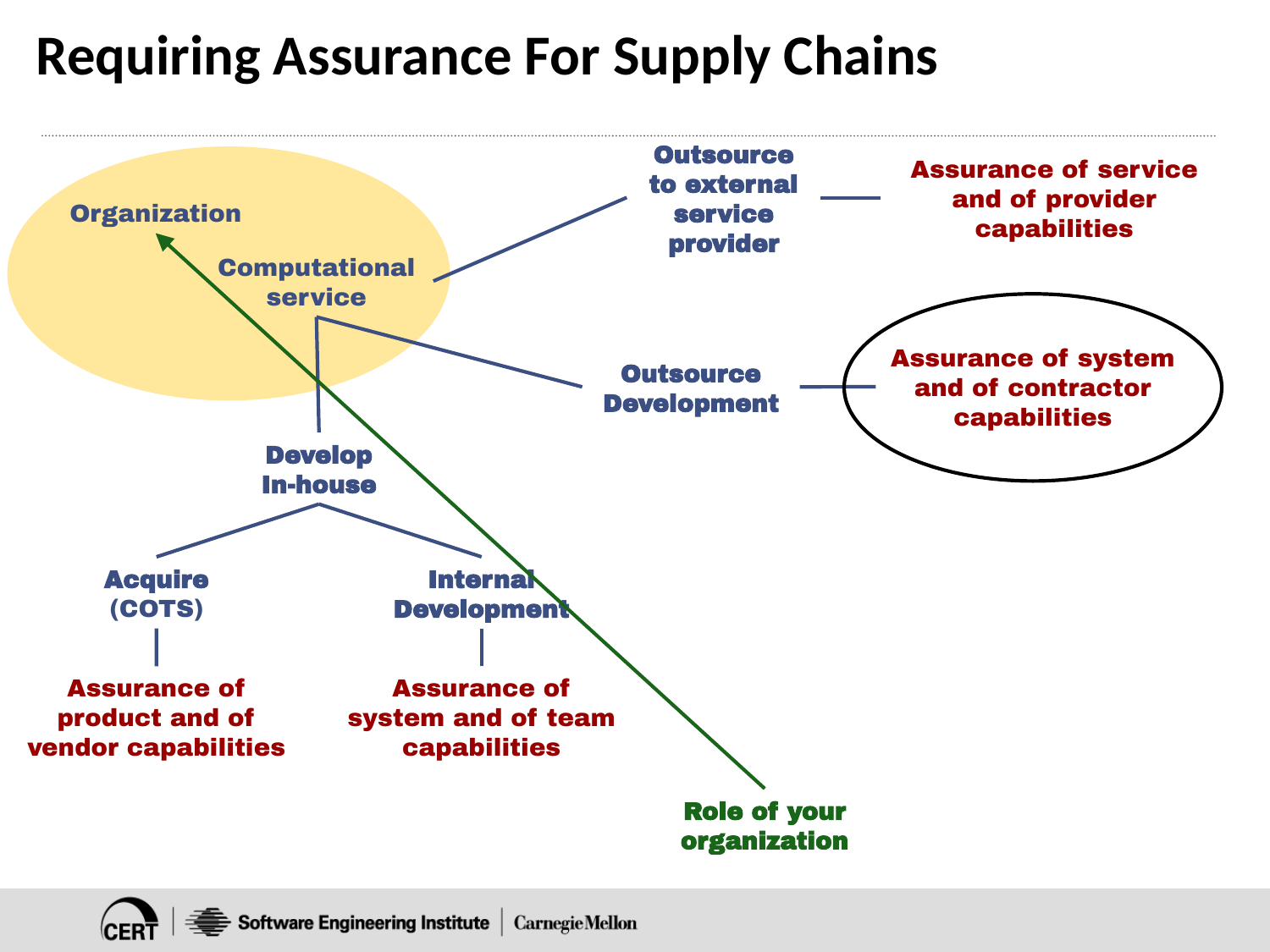

# Requiring Assurance For Supply Chains
Outsource to external service provider
Assurance of service and of provider capabilities

Organization
Computational service

Assurance of system and of contractor capabilities
Develop In-house
Acquire (COTS)
Internal Development
Assurance of product and of vendor capabilities
Assurance of system and of team capabilities
Outsource Development
Role of your organization